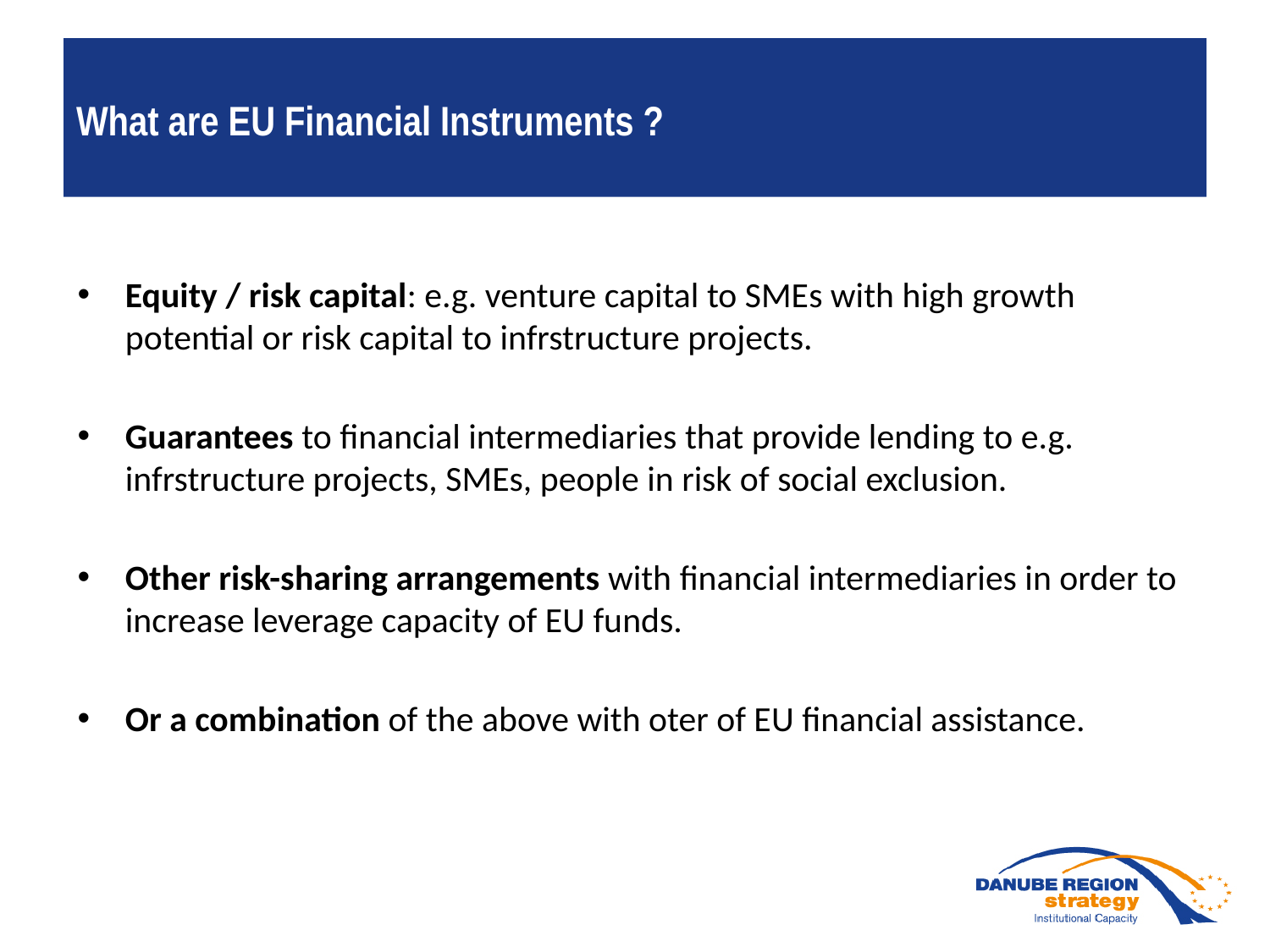

# What are EU Financial Instruments ?
Equity / risk capital: e.g. venture capital to SMEs with high growth potential or risk capital to infrstructure projects.

Guarantees to financial intermediaries that provide lending to e.g. infrstructure projects, SMEs, people in risk of social exclusion.

Other risk-sharing arrangements with financial intermediaries in order to increase leverage capacity of EU funds.

Or a combination of the above with oter of EU financial assistance.